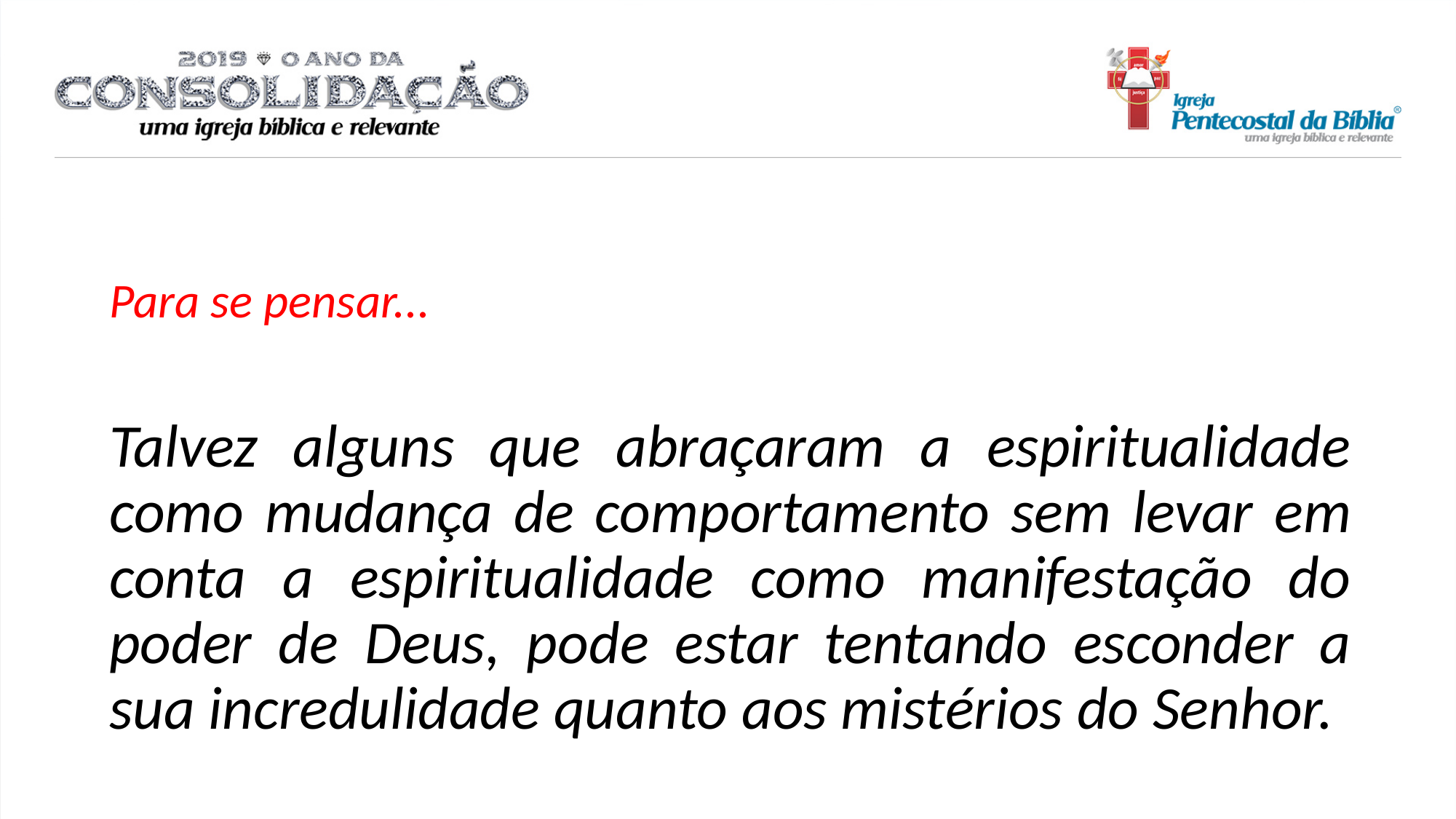

Para se pensar...

Talvez alguns que abraçaram a espiritualidade como mudança de comportamento sem levar em conta a espiritualidade como manifestação do poder de Deus, pode estar tentando esconder a sua incredulidade quanto aos mistérios do Senhor.